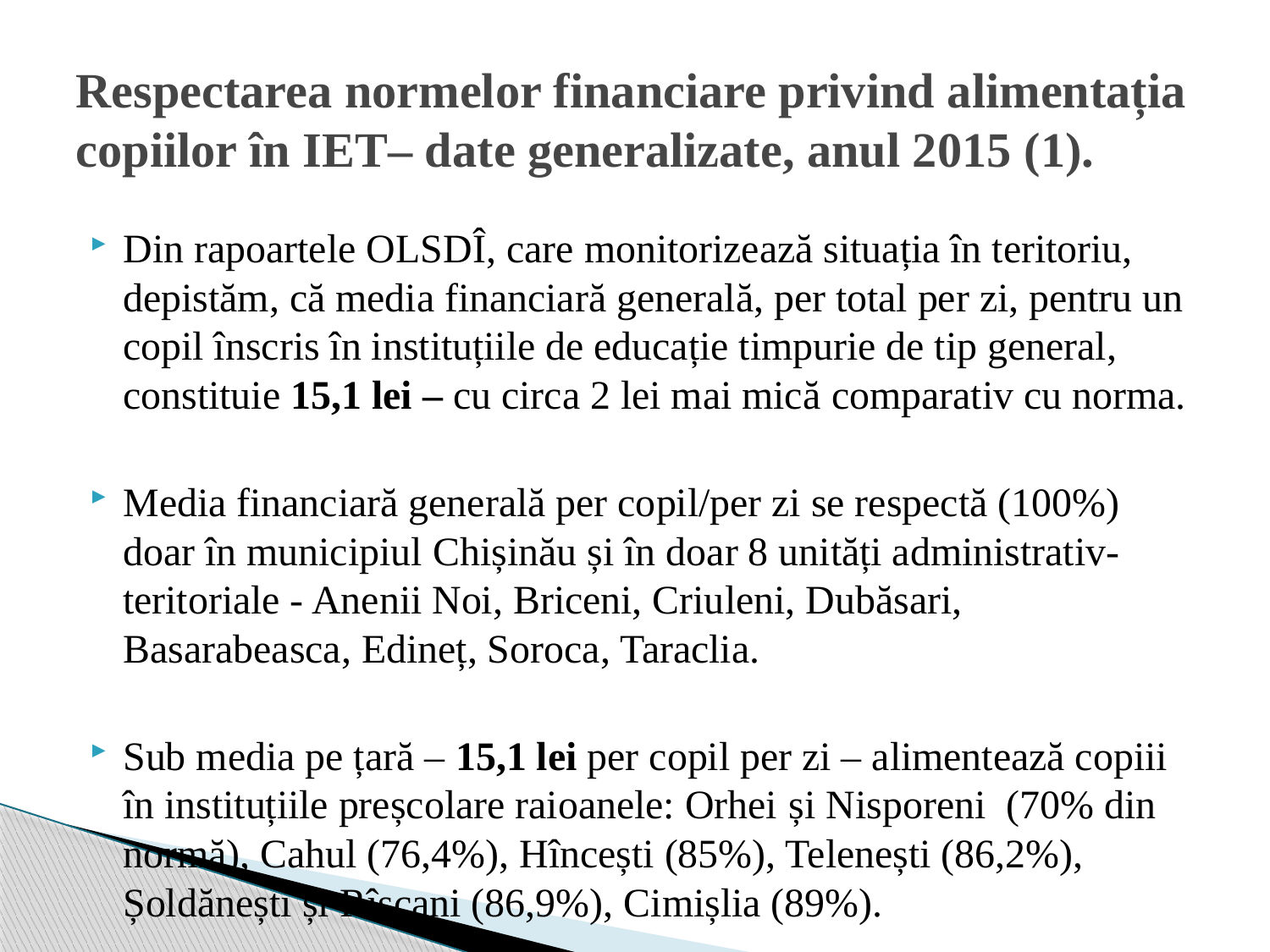

# Respectarea normelor financiare privind alimentația copiilor în IET– date generalizate, anul 2015 (1).
Din rapoartele OLSDÎ, care monitorizează situația în teritoriu,  depistăm, că media financiară generală, per total per zi, pentru un copil înscris în instituțiile de educație timpurie de tip general, constituie 15,1 lei – cu circa 2 lei mai mică comparativ cu norma.

Media financiară generală per copil/per zi se respectă (100%) doar în municipiul Chișinău și în doar 8 unități administrativ-teritoriale - Anenii Noi, Briceni, Criuleni, Dubăsari, Basarabeasca, Edineț, Soroca, Taraclia.

Sub media pe țară – 15,1 lei per copil per zi – alimentează copiii în instituțiile preșcolare raioanele: Orhei și Nisporeni  (70% din normă), Cahul (76,4%), Hîncești (85%), Telenești (86,2%), Șoldănești și Rîșcani (86,9%), Cimișlia (89%).